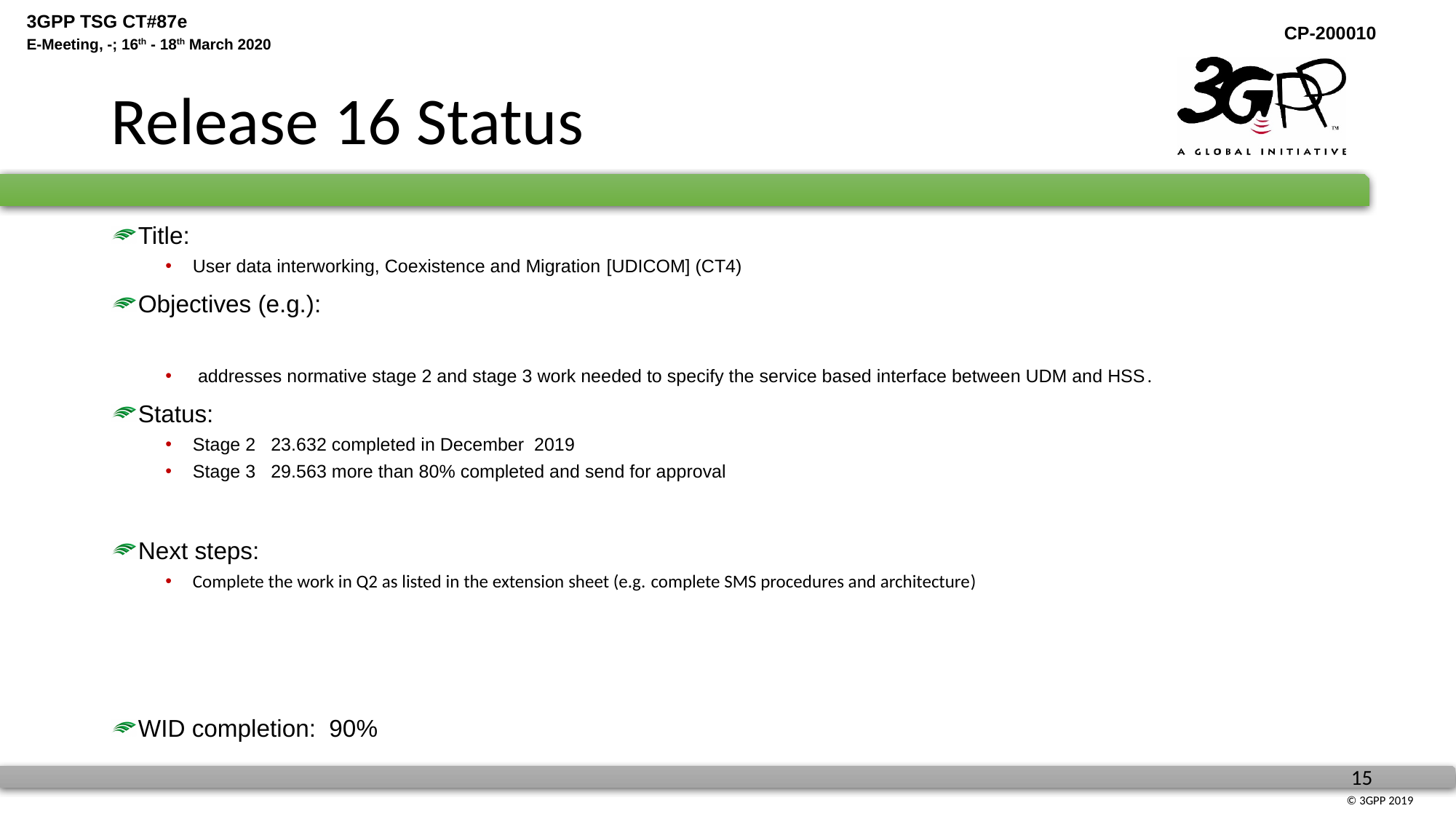

# Release 16 Status
Title:
User data interworking, Coexistence and Migration [UDICOM] (CT4)
Objectives (e.g.):

 addresses normative stage 2 and stage 3 work needed to specify the service based interface between UDM and HSS.
Status:
Stage 2   23.632 completed in December  2019
Stage 3   29.563 more than 80% completed and send for approval

Next steps:
Complete the work in Q2 as listed in the extension sheet (e.g. complete SMS procedures and architecture)

WID completion:  90%